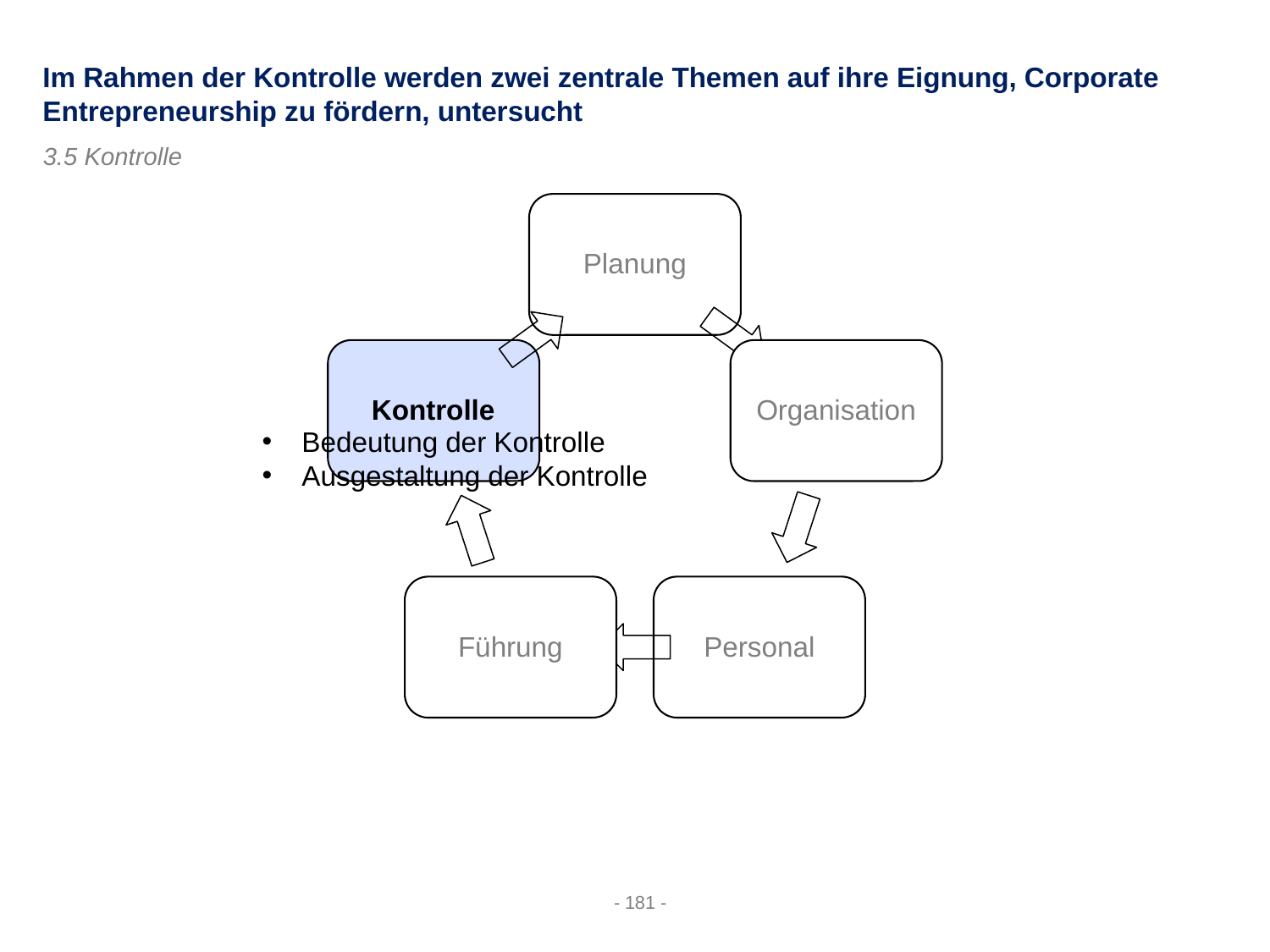

Im Rahmen der Kontrolle werden zwei zentrale Themen auf ihre Eignung, Corporate Entrepreneurship zu fördern, untersucht
3.5 Kontrolle
Planung
Organisation
Personal
Führung
 Kontrolle
Bedeutung der Kontrolle
Ausgestaltung der Kontrolle
- 181 -